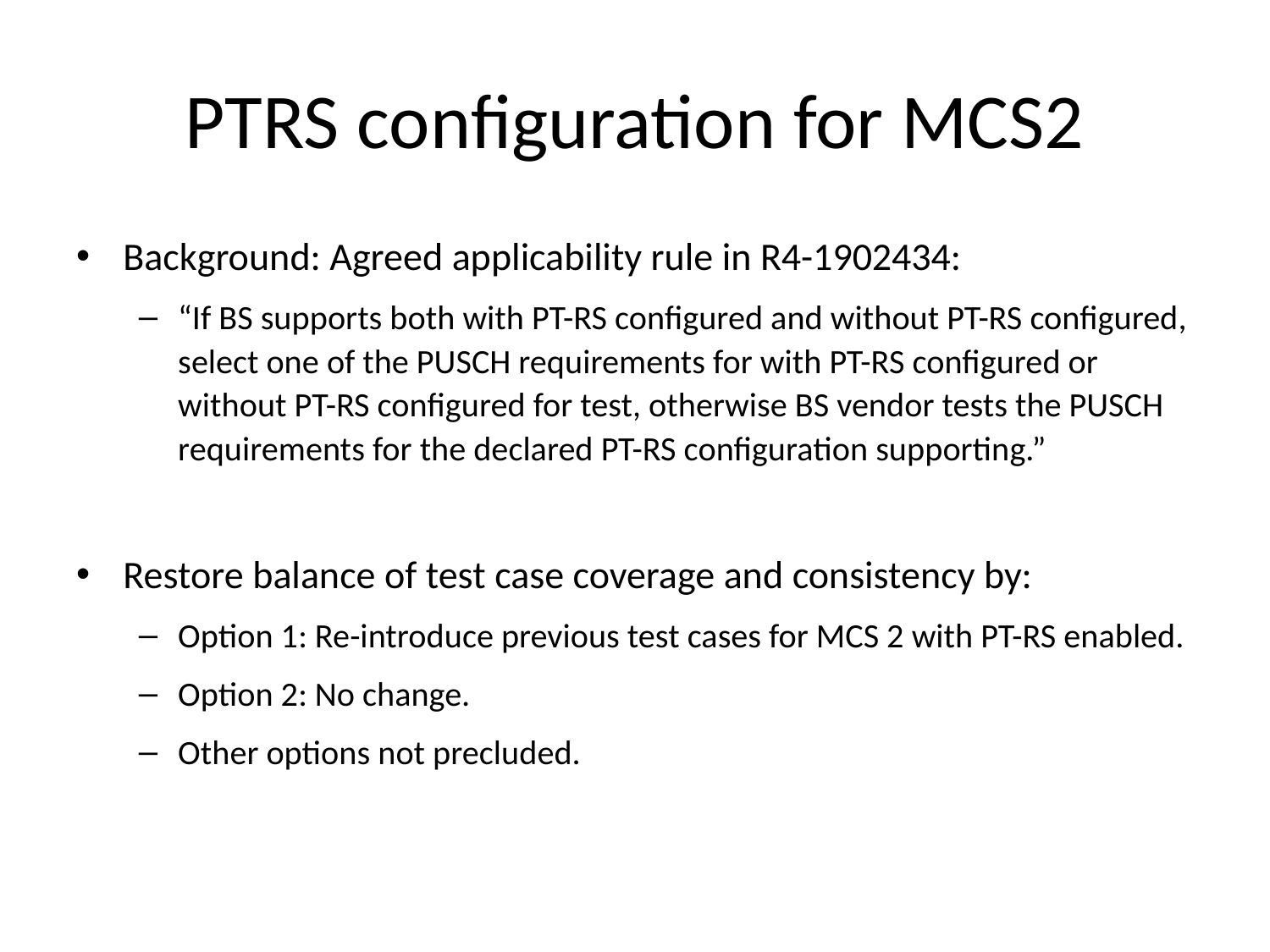

# PTRS configuration for MCS2
Background: Agreed applicability rule in R4-1902434:
“If BS supports both with PT-RS configured and without PT-RS configured, select one of the PUSCH requirements for with PT-RS configured or without PT-RS configured for test, otherwise BS vendor tests the PUSCH requirements for the declared PT-RS configuration supporting.”

Restore balance of test case coverage and consistency by:
Option 1: Re-introduce previous test cases for MCS 2 with PT-RS enabled.
Option 2: No change.
Other options not precluded.